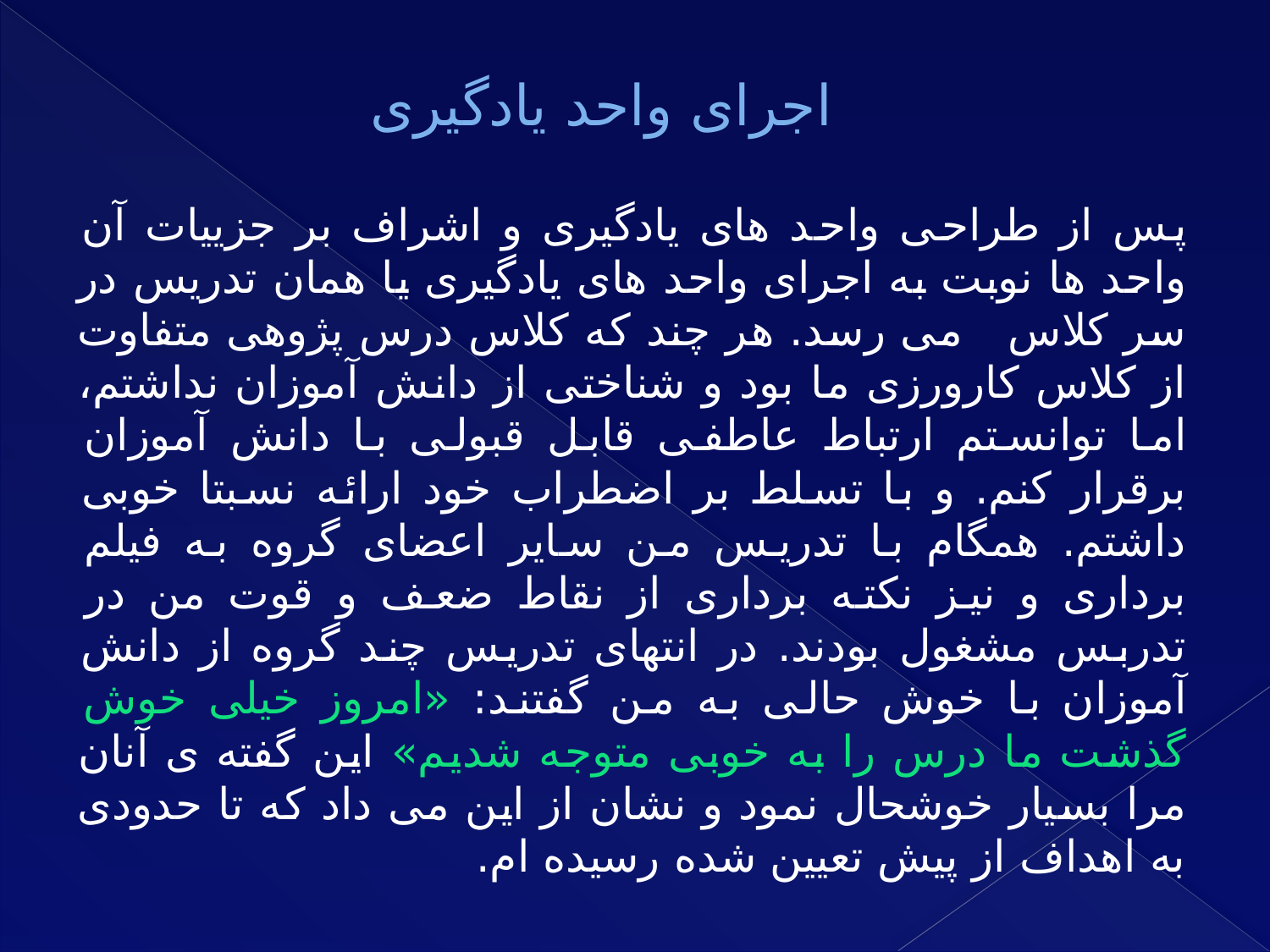

# اجرای واحد یادگیری
پس از طراحی واحد های یادگیری و اشراف بر جزییات آن واحد ها نوبت به اجرای واحد های یادگیری یا همان تدریس در سر کلاس   می رسد. هر چند که کلاس درس پژوهی متفاوت از کلاس کارورزی ما بود و شناختی از دانش آموزان نداشتم، اما توانستم ارتباط عاطفی قابل قبولی با دانش آموزان برقرار کنم. و با تسلط بر اضطراب خود ارائه نسبتا خوبی داشتم. همگام با تدریس من سایر اعضای گروه به فیلم برداری و نیز نکته برداری از نقاط ضعف و قوت من در تدربس مشغول بودند. در انتهای تدریس چند گروه از دانش آموزان با خوش حالی به من گفتند: «امروز خیلی خوش گذشت ما درس را به خوبی متوجه شدیم» این گفته ی آنان مرا بسیار خوشحال نمود و نشان از این می داد که تا حدودی به اهداف از پیش تعیین شده رسیده ام.